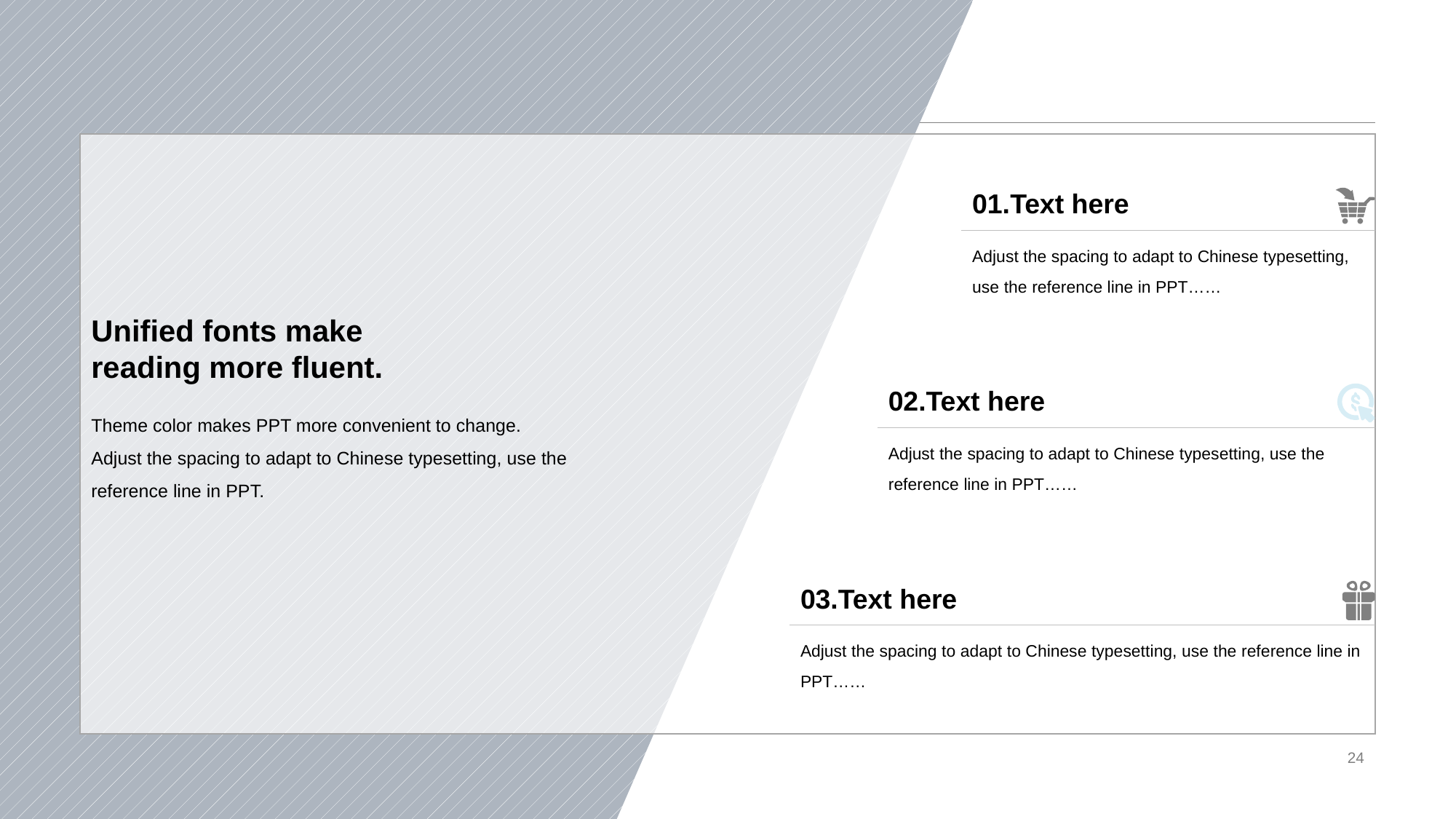

01.Text here

Adjust the spacing to adapt to Chinese typesetting, use the reference line in PPT……
Unified fonts make
reading more fluent.
02.Text here

Theme color makes PPT more convenient to change.
Adjust the spacing to adapt to Chinese typesetting, use the reference line in PPT.
Adjust the spacing to adapt to Chinese typesetting, use the reference line in PPT……
03.Text here

Adjust the spacing to adapt to Chinese typesetting, use the reference line in PPT……
#
www.islide.cc
24